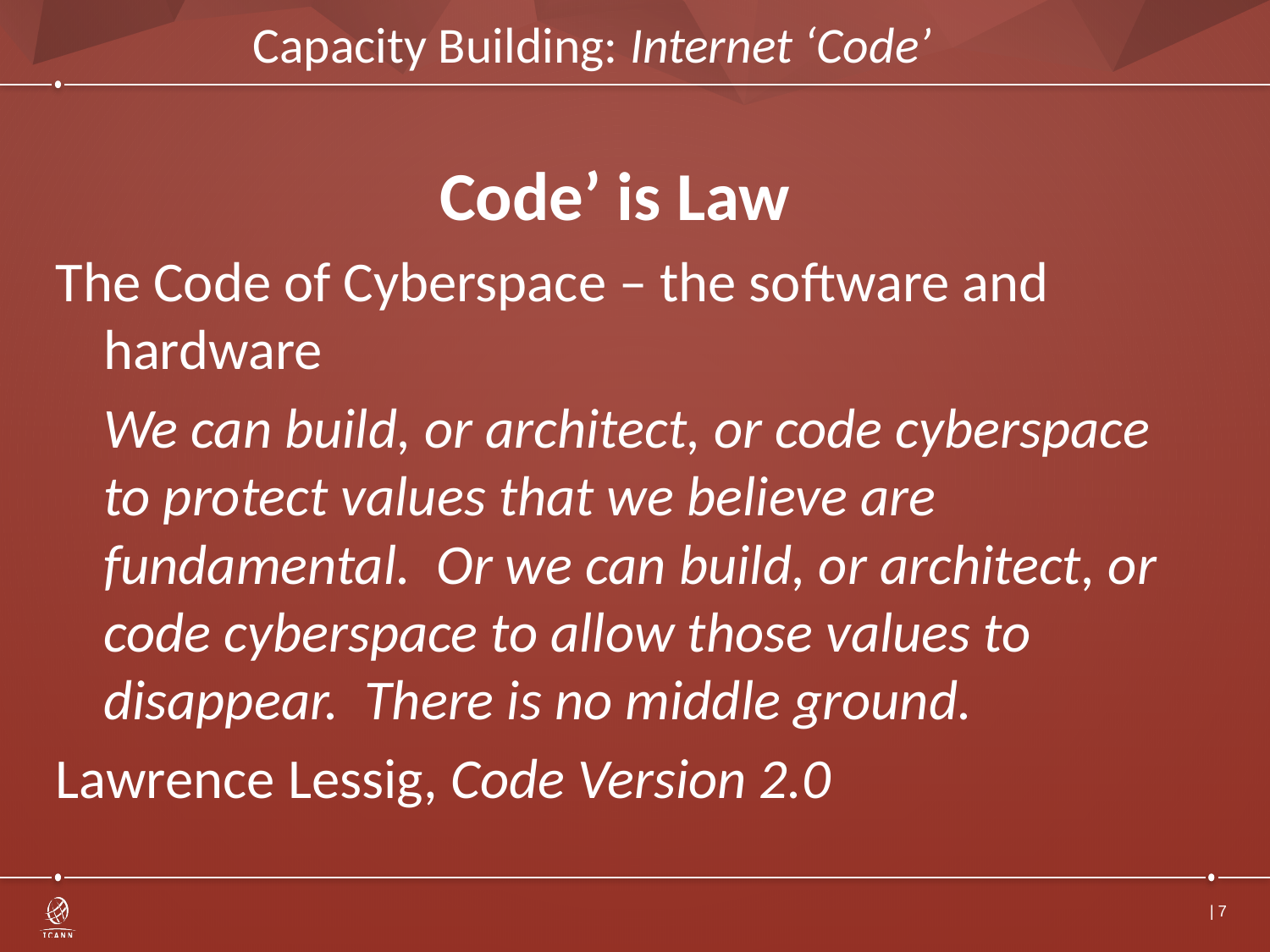

# Capacity Building: Internet ‘Code’
Code’ is Law
The Code of Cyberspace – the software and hardware
	We can build, or architect, or code cyberspace to protect values that we believe are fundamental.  Or we can build, or architect, or code cyberspace to allow those values to disappear.  There is no middle ground.
Lawrence Lessig, Code Version 2.0